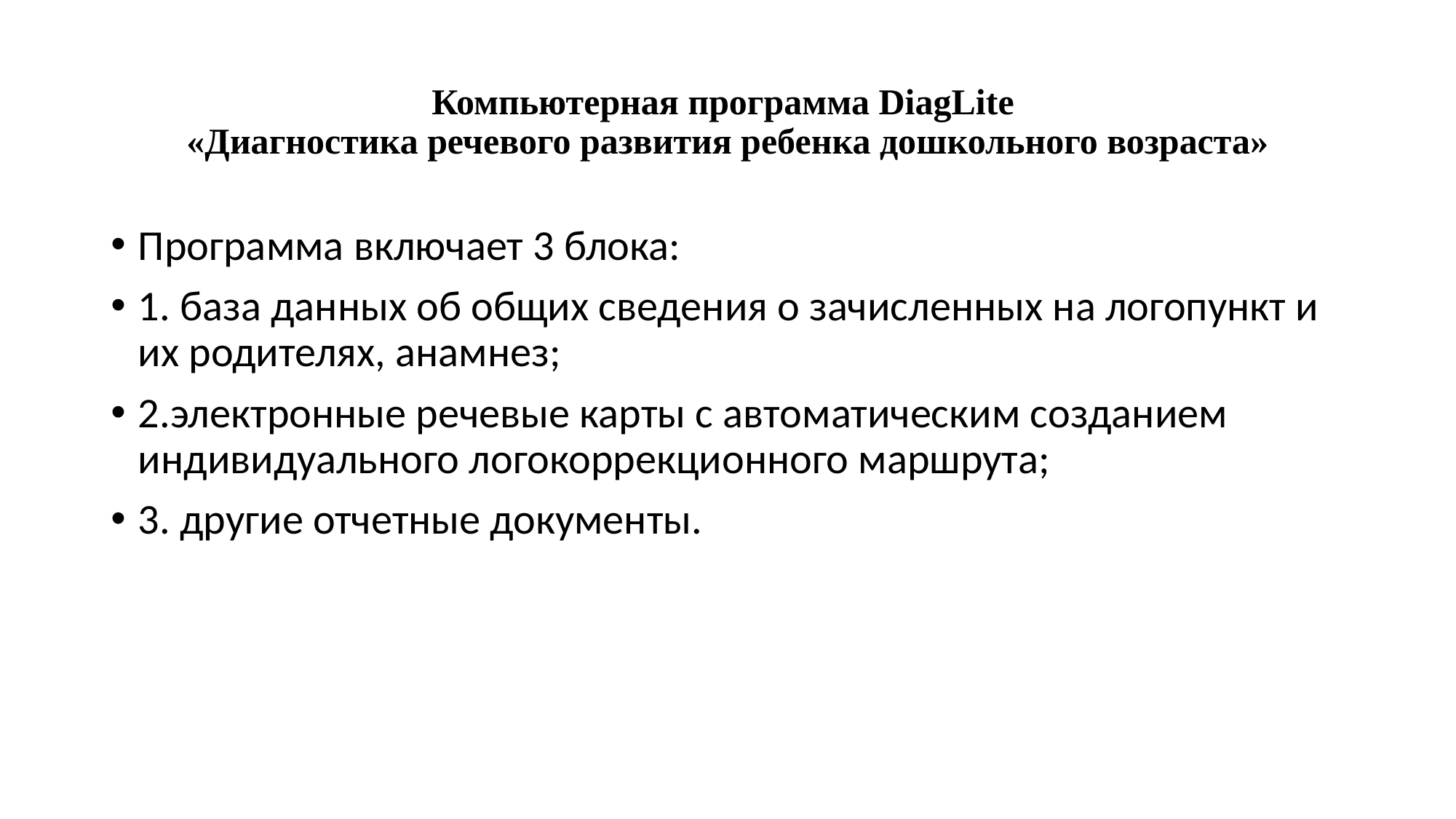

# Компьютерная программа DiagLite «Диагностика речевого развития ребенка дошкольного возраста»
Программа включает 3 блока:
1. база данных об общих сведения о зачисленных на логопункт и их родителях, анамнез;
2.электронные речевые карты с автоматическим созданием индивидуального логокоррекционного маршрута;
3. другие отчетные документы.